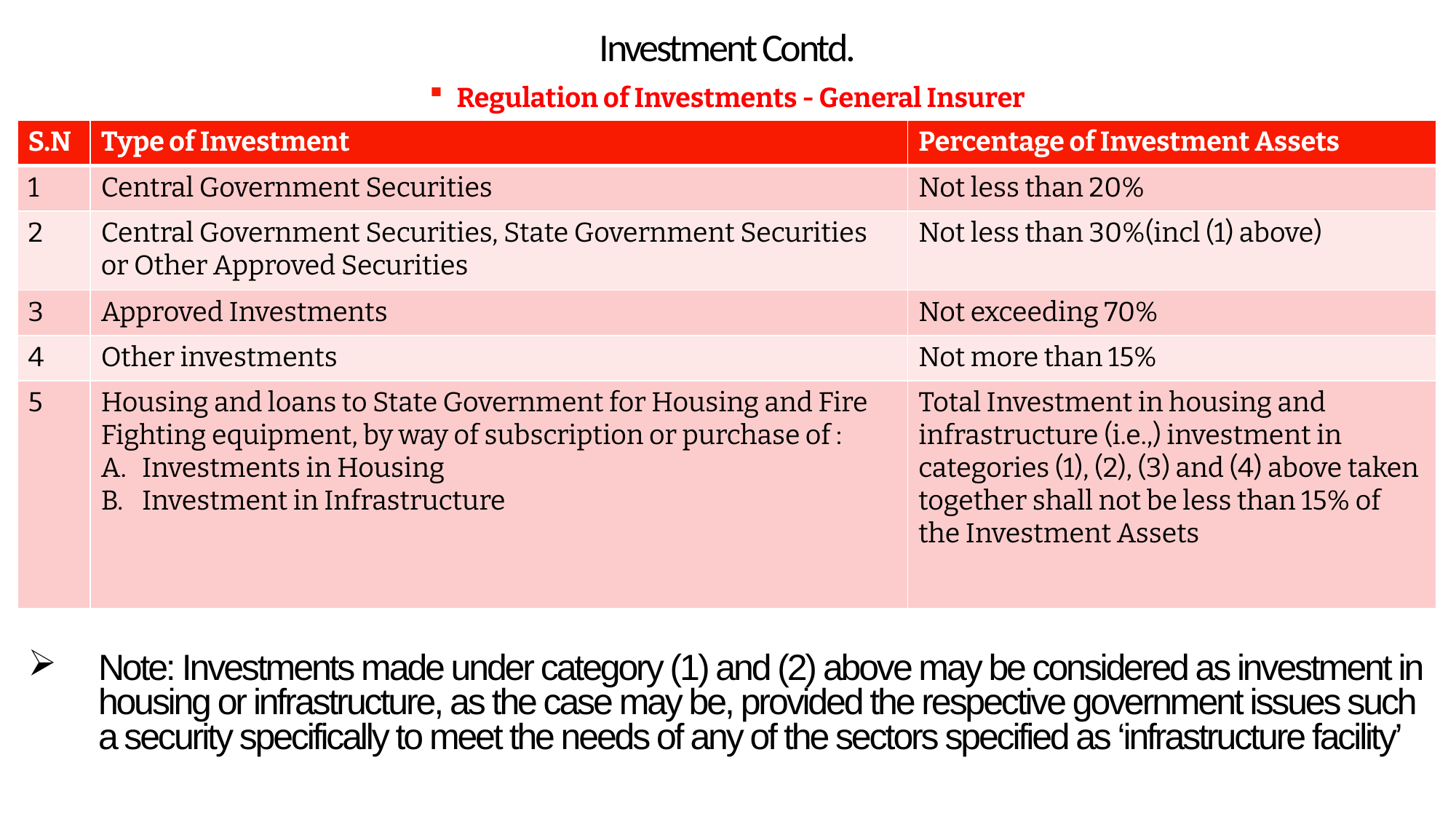

Investment Contd.
Regulation of Investments - General Insurer
| S.N | Type of Investment | Percentage of Investment Assets |
| --- | --- | --- |
| 1 | Central Government Securities | Not less than 20% |
| 2 | Central Government Securities, State Government Securities or Other Approved Securities | Not less than 30%(incl (1) above) |
| 3 | Approved Investments | Not exceeding 70% |
| 4 | Other investments | Not more than 15% |
| 5 | Housing and loans to State Government for Housing and Fire Fighting equipment, by way of subscription or purchase of : Investments in Housing Investment in Infrastructure | Total Investment in housing and infrastructure (i.e.,) investment in categories (1), (2), (3) and (4) above taken together shall not be less than 15% of the Investment Assets |
Note: Investments made under category (1) and (2) above may be considered as investment in housing or infrastructure, as the case may be, provided the respective government issues such a security specifically to meet the needs of any of the sectors specified as ‘infrastructure facility’